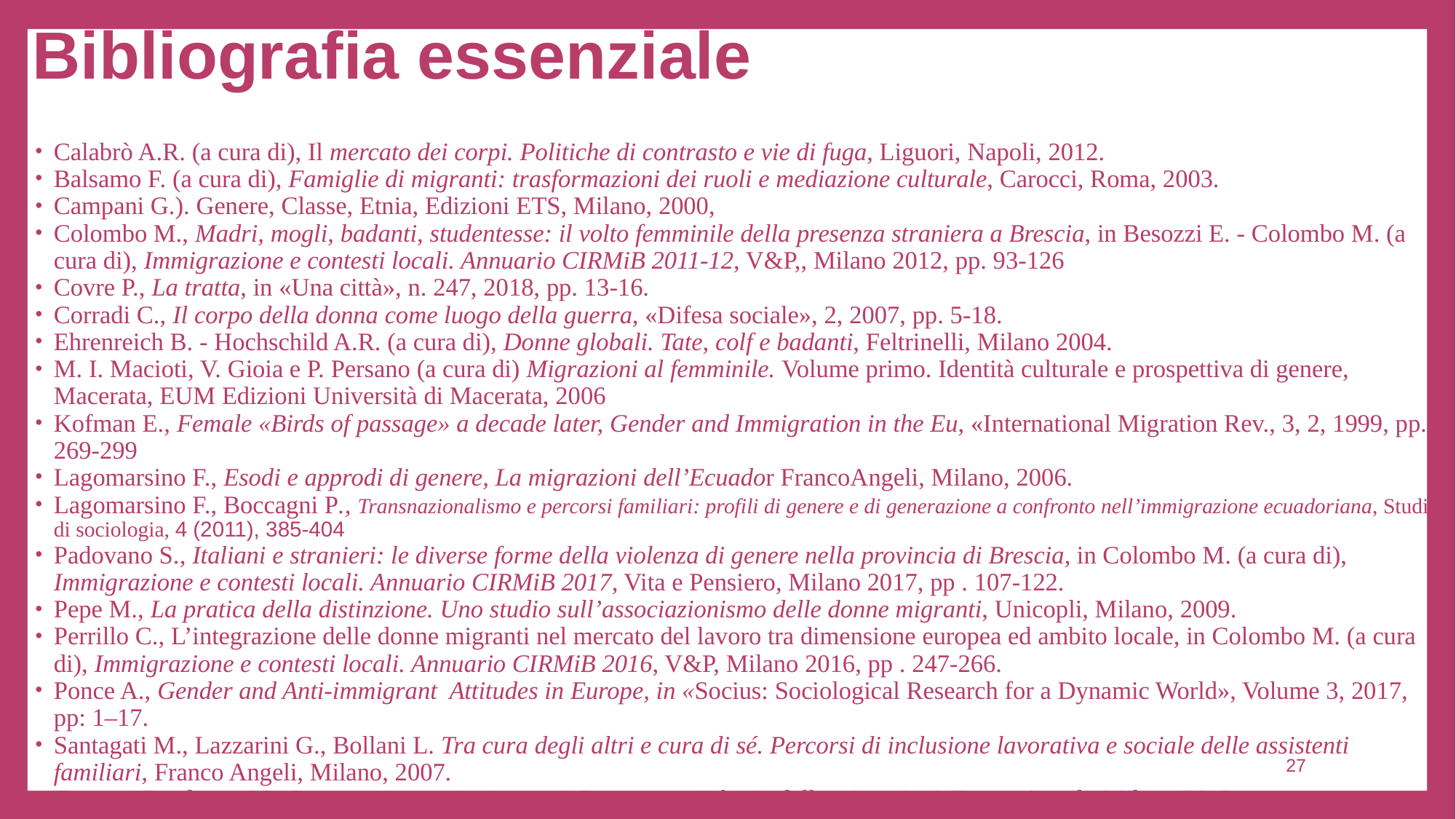

# Bibliografia essenziale
Calabrò A.R. (a cura di), Il mercato dei corpi. Politiche di contrasto e vie di fuga, Liguori, Napoli, 2012.
Balsamo F. (a cura di), Famiglie di migranti: trasformazioni dei ruoli e mediazione culturale, Carocci, Roma, 2003.
Campani G.). Genere, Classe, Etnia, Edizioni ETS, Milano, 2000,
Colombo M., Madri, mogli, badanti, studentesse: il volto femminile della presenza straniera a Brescia, in Besozzi E. - Colombo M. (a cura di), Immigrazione e contesti locali. Annuario CIRMiB 2011-12, V&P,, Milano 2012, pp. 93-126
Covre P., La tratta, in «Una città», n. 247, 2018, pp. 13-16.
Corradi C., Il corpo della donna come luogo della guerra, «Difesa sociale», 2, 2007, pp. 5-18.
Ehrenreich B. - Hochschild A.R. (a cura di), Donne globali. Tate, colf e badanti, Feltrinelli, Milano 2004.
M. I. Macioti, V. Gioia e P. Persano (a cura di) Migrazioni al femminile. Volume primo. Identità culturale e prospettiva di genere, Macerata, EUM Edizioni Università di Macerata, 2006
Kofman E., Female «Birds of passage» a decade later, Gender and Immigration in the Eu, «International Migration Rev., 3, 2, 1999, pp. 269-299
Lagomarsino F., Esodi e approdi di genere, La migrazioni dell’Ecuador FrancoAngeli, Milano, 2006.
Lagomarsino F., Boccagni P., Transnazionalismo e percorsi familiari: profili di genere e di generazione a confronto nell’immigrazione ecuadoriana, Studi di sociologia, 4 (2011), 385-404
Padovano S., Italiani e stranieri: le diverse forme della violenza di genere nella provincia di Brescia, in Colombo M. (a cura di), Immigrazione e contesti locali. Annuario CIRMiB 2017, Vita e Pensiero, Milano 2017, pp . 107-122.
Pepe M., La pratica della distinzione. Uno studio sull’associazionismo delle donne migranti, Unicopli, Milano, 2009.
Perrillo C., L’integrazione delle donne migranti nel mercato del lavoro tra dimensione europea ed ambito locale, in Colombo M. (a cura di), Immigrazione e contesti locali. Annuario CIRMiB 2016, V&P, Milano 2016, pp . 247-266.
Ponce A., Gender and Anti-immigrant  Attitudes in Europe, in «Socius: Sociological Research for a Dynamic World», Volume 3, 2017, pp: 1–17.
Santagati M., Lazzarini G., Bollani L. Tra cura degli altri e cura di sé. Percorsi di inclusione lavorativa e sociale delle assistenti familiari, Franco Angeli, Milano, 2007.
Tognetti Bordogna M., Donne e percorsi migratori. Per una sociologia delle migrazioni, FrancoAngeli, Milano 2012.
27